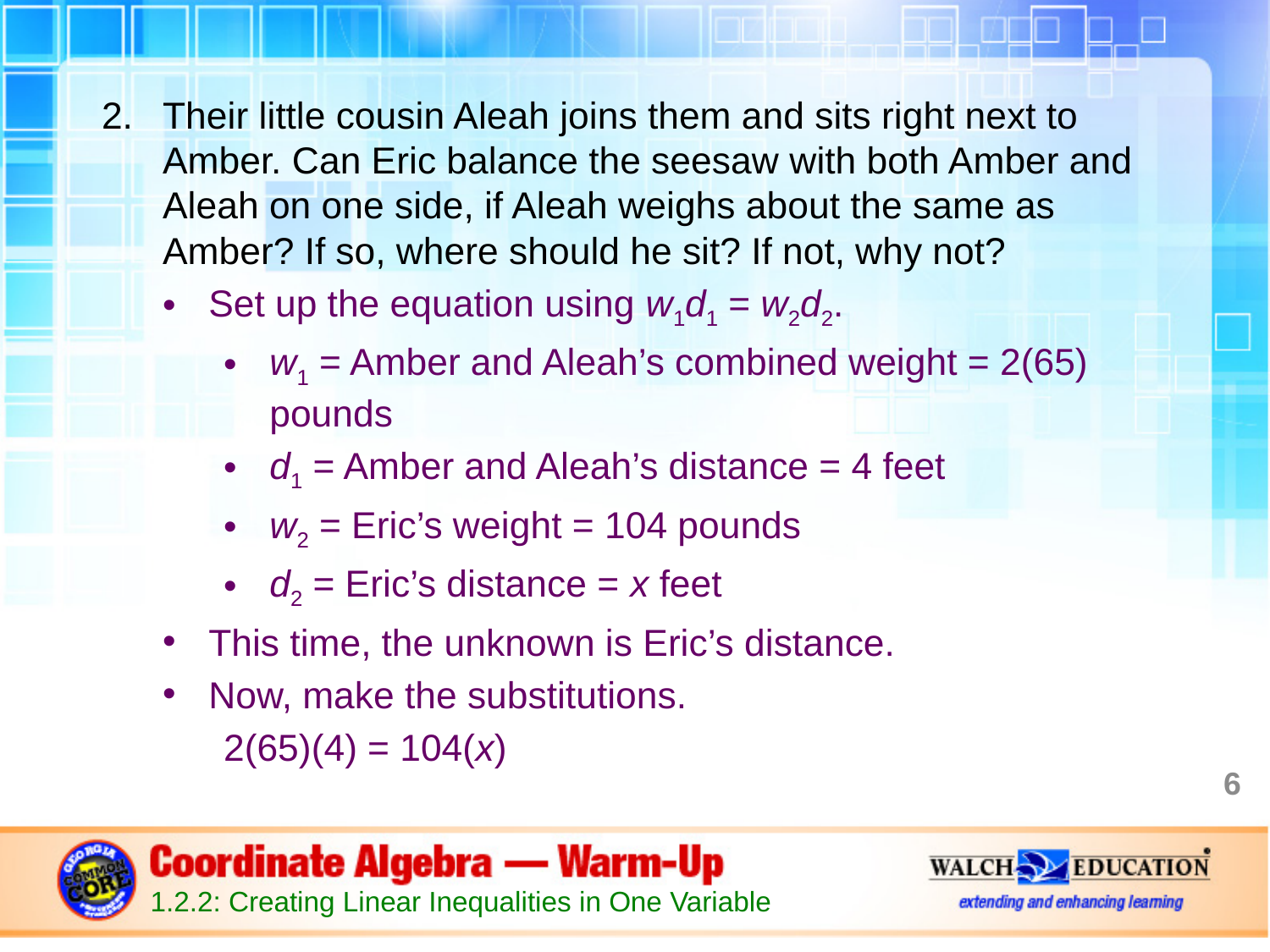

Their little cousin Aleah joins them and sits right next to Amber. Can Eric balance the seesaw with both Amber and Aleah on one side, if Aleah weighs about the same as Amber? If so, where should he sit? If not, why not?
Set up the equation using w1d1 = w2d2.
w1 = Amber and Aleah’s combined weight = 2(65) pounds
d1 = Amber and Aleah’s distance = 4 feet
w2 = Eric’s weight = 104 pounds
d2 = Eric’s distance = x feet
This time, the unknown is Eric’s distance.
Now, make the substitutions.
2(65)(4) = 104(x)
6
1.2.2: Creating Linear Inequalities in One Variable